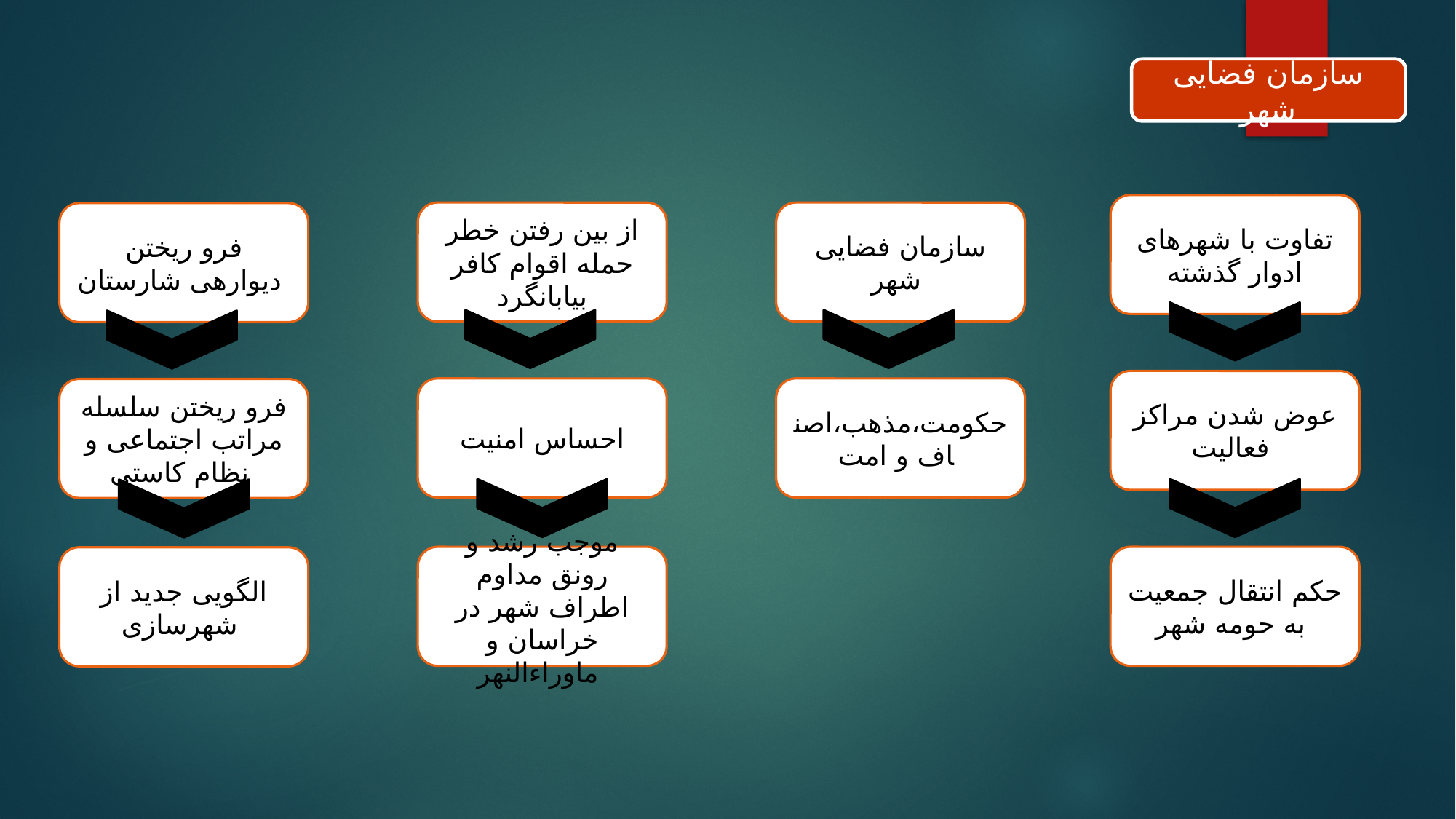

سازمان فضایی شهر
تفاوت با شهرهای ادوار گذشته
از بین رفتن خطر حمله اقوام کافر بیابانگرد
سازمان فضایی شهر
فرو ریختن دیوارهی شارستان

عوض شدن مراکز فعالیت
احساس امنیت
حکومت،مذهب،اصناف و امت
فرو ریختن سلسله مراتب اجتماعی و نظام کاستی

موجب رشد و رونق مداوم اطراف شهر در خراسان و ماوراءالنهر
حکم انتقال جمعیت به حومه شهر
الگویی جدید از شهرسازی